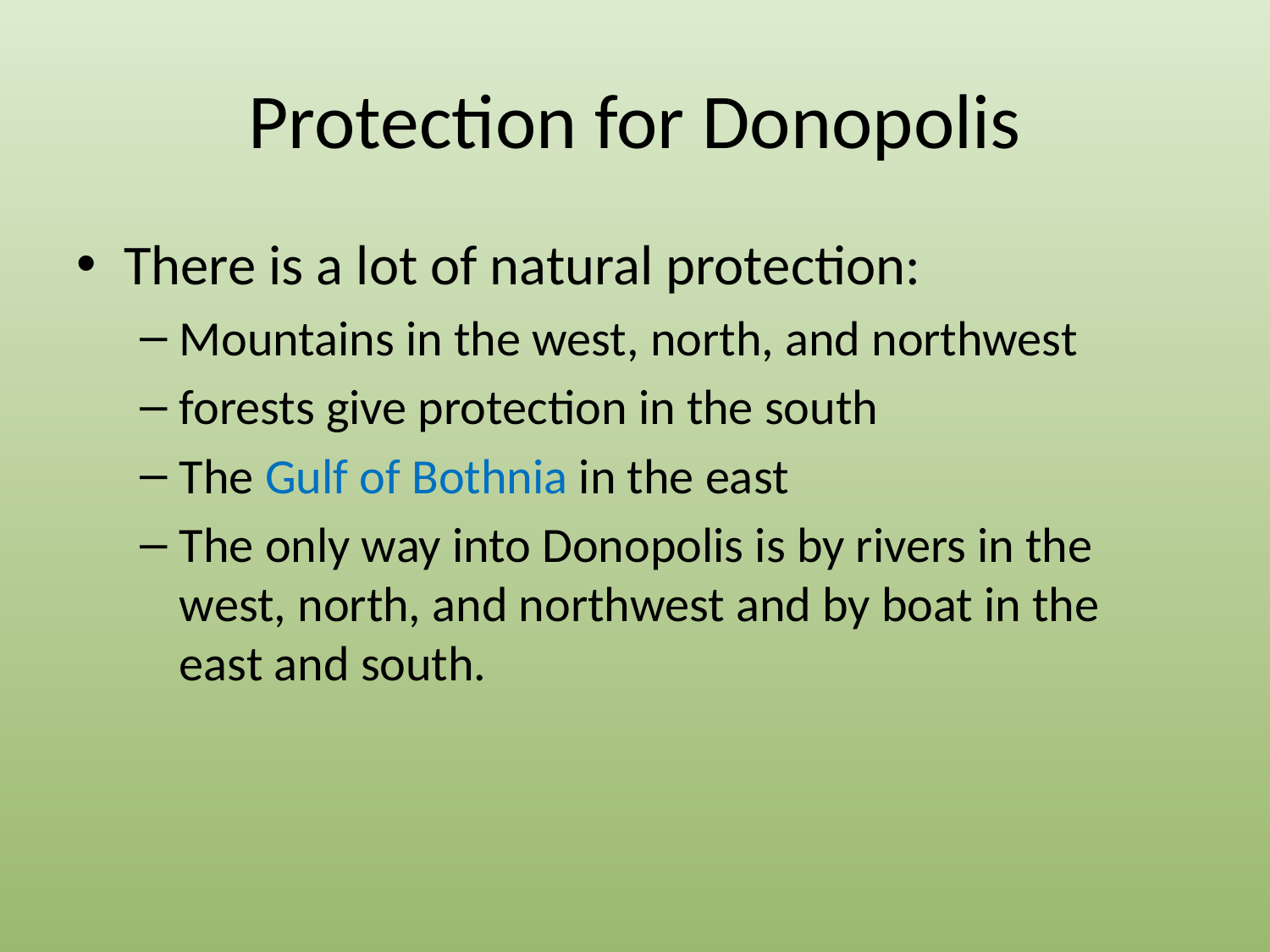

# Protection for Donopolis
There is a lot of natural protection:
Mountains in the west, north, and northwest
forests give protection in the south
The Gulf of Bothnia in the east
The only way into Donopolis is by rivers in the west, north, and northwest and by boat in the east and south.